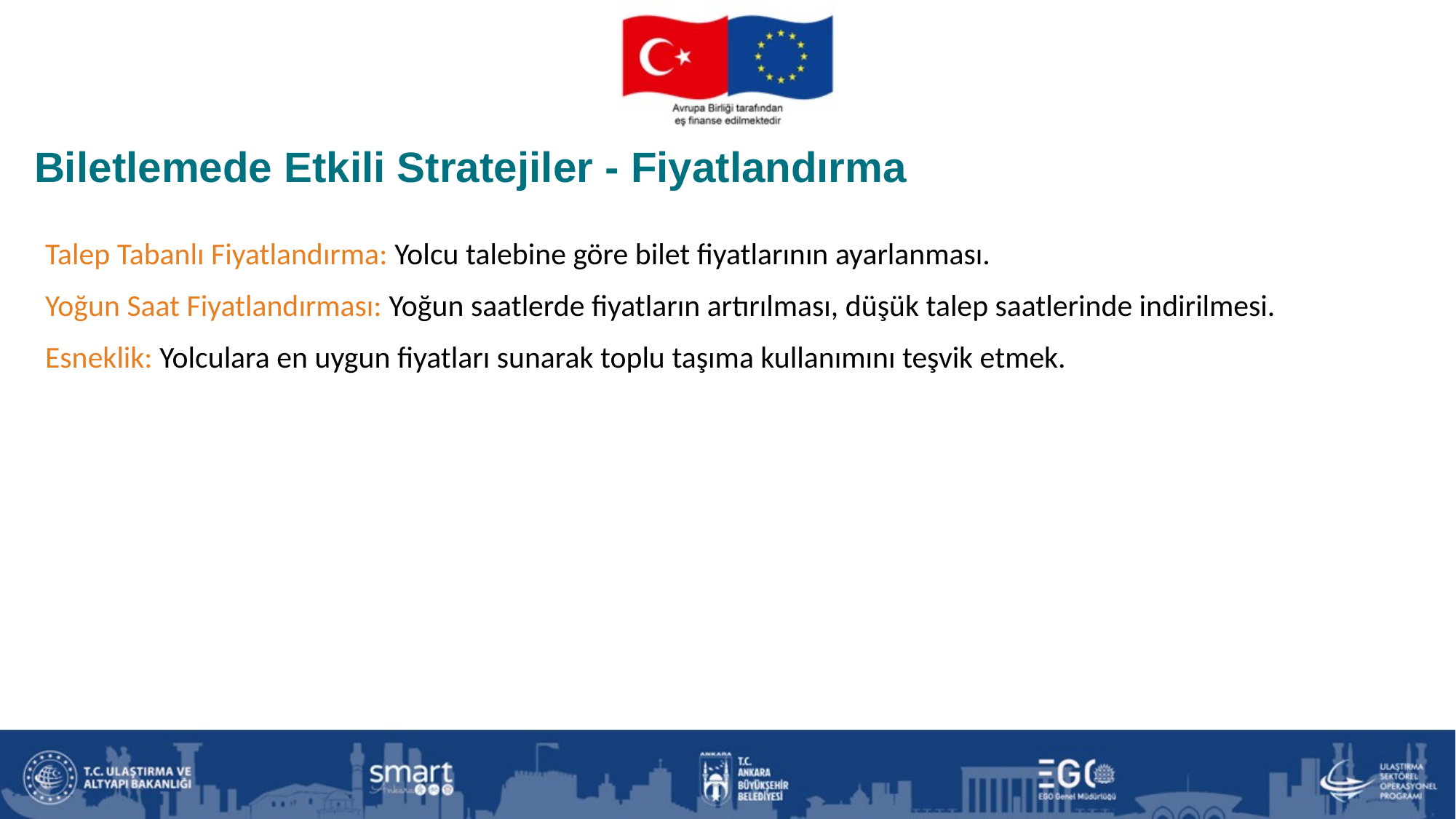

Biletlemede Etkili Stratejiler - Fiyatlandırma

Talep Tabanlı Fiyatlandırma: Yolcu talebine göre bilet fiyatlarının ayarlanması.
Yoğun Saat Fiyatlandırması: Yoğun saatlerde fiyatların artırılması, düşük talep saatlerinde indirilmesi.
Esneklik: Yolculara en uygun fiyatları sunarak toplu taşıma kullanımını teşvik etmek.